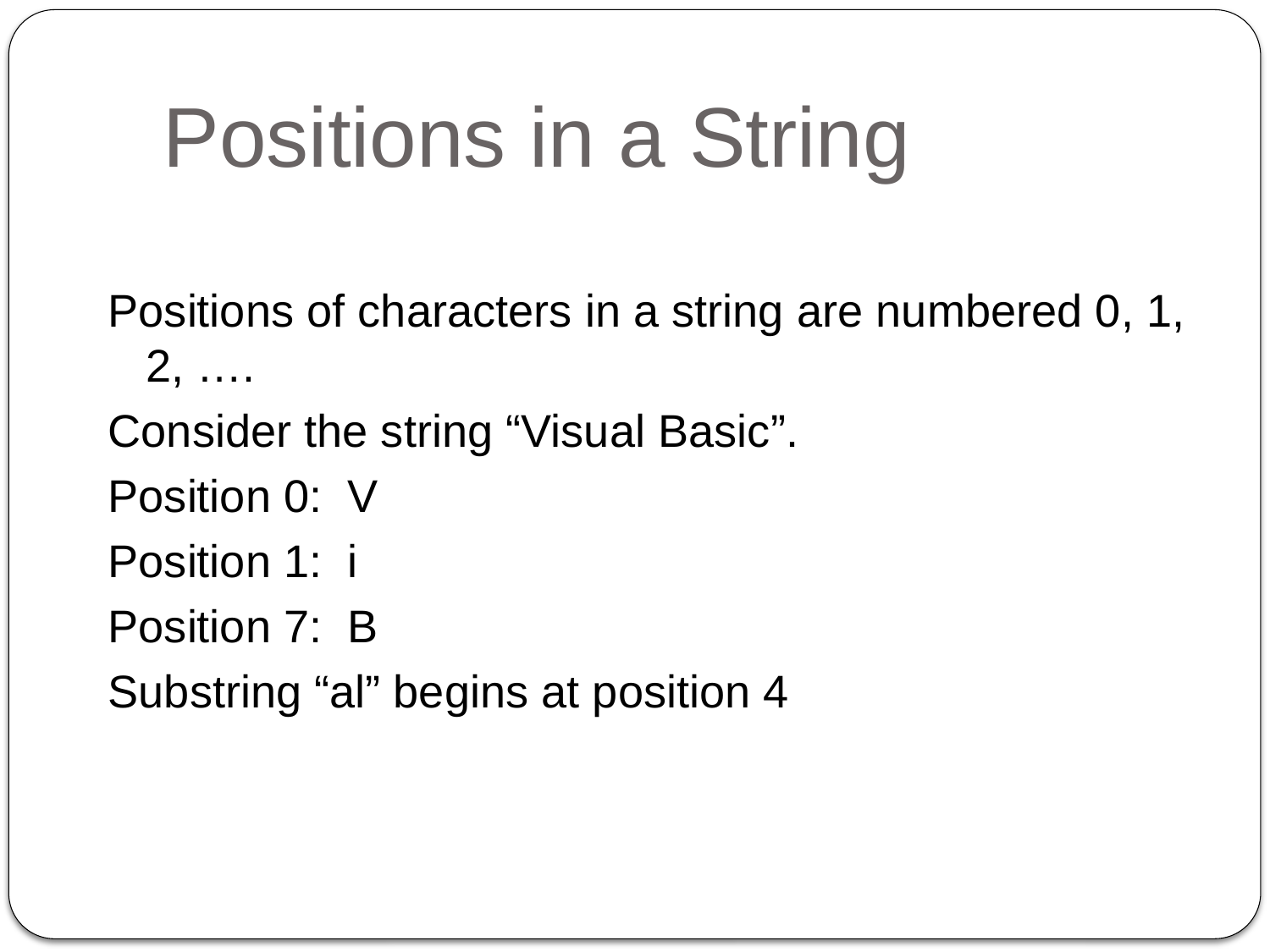

# Positions in a String
Positions of characters in a string are numbered 0, 1, 2, ….
Consider the string “Visual Basic”.
Position 0:  V
Position 1:  i
Position 7:  B
Substring “al” begins at position 4
30